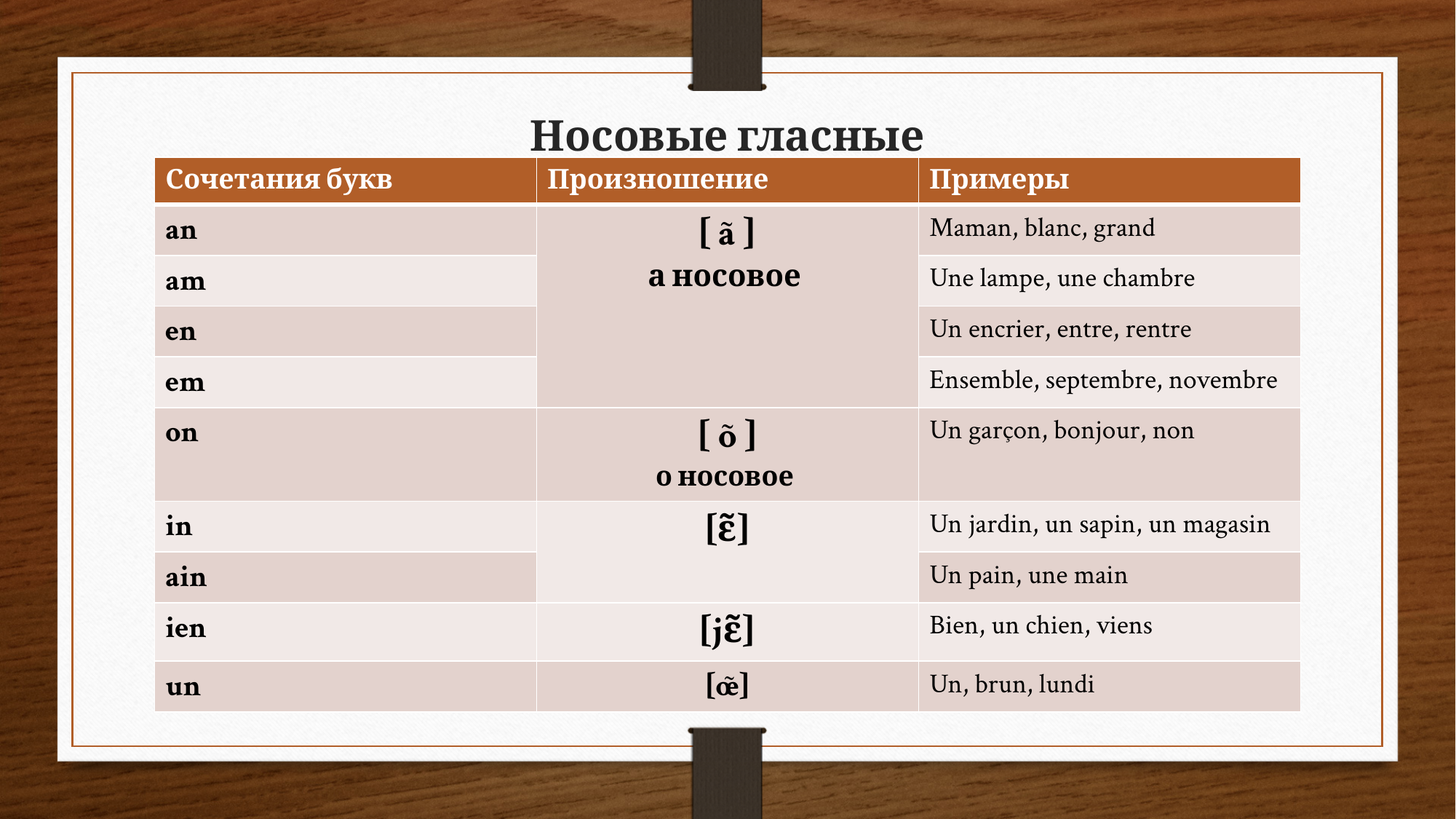

# Носовые гласные
| Сочетания букв | Произношение | Примеры |
| --- | --- | --- |
| an | [ ã ] а носовое | Maman, blanc, grand |
| am |  | Une lampe, une chambre |
| en |  | Un encrier, entre, rentre |
| em |  | Ensemble, septembre, novembre |
| on | [ õ ] о носовое | Un garçon, bonjour, non |
| in | [ɛ̃] | Un jardin, un sapin, un magasin |
| ain |  | Un pain, une main |
| ien | [jɛ̃] | Bien, un chien, viens |
| un | [œ̃] | Un, brun, lundi |